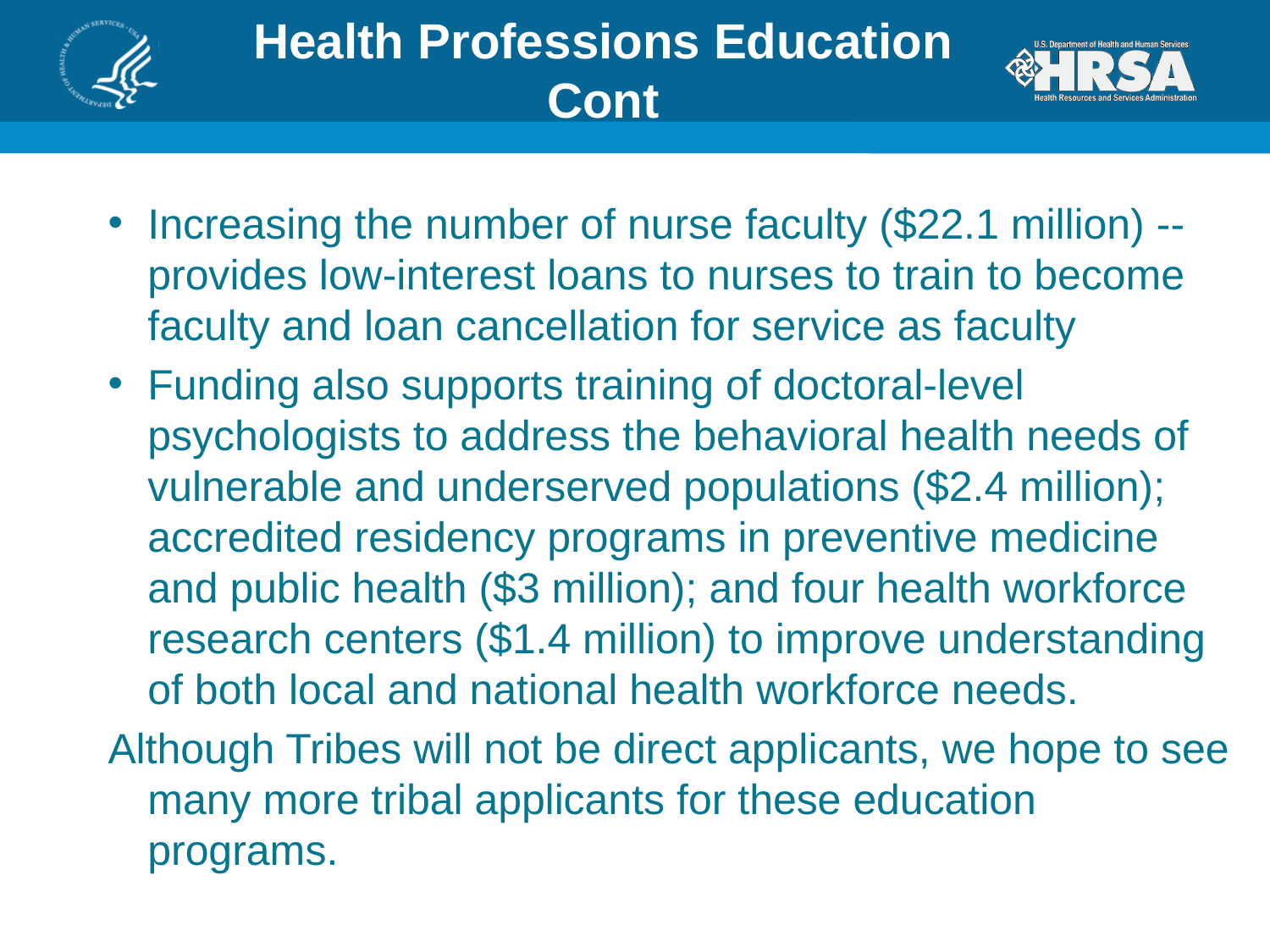

Health Professions Education Cont
Increasing the number of nurse faculty ($22.1 million) -- provides low-interest loans to nurses to train to become faculty and loan cancellation for service as faculty
Funding also supports training of doctoral-level psychologists to address the behavioral health needs of vulnerable and underserved populations ($2.4 million);  accredited residency programs in preventive medicine and public health ($3 million); and four health workforce research centers ($1.4 million) to improve understanding of both local and national health workforce needs.
Although Tribes will not be direct applicants, we hope to see many more tribal applicants for these education programs.